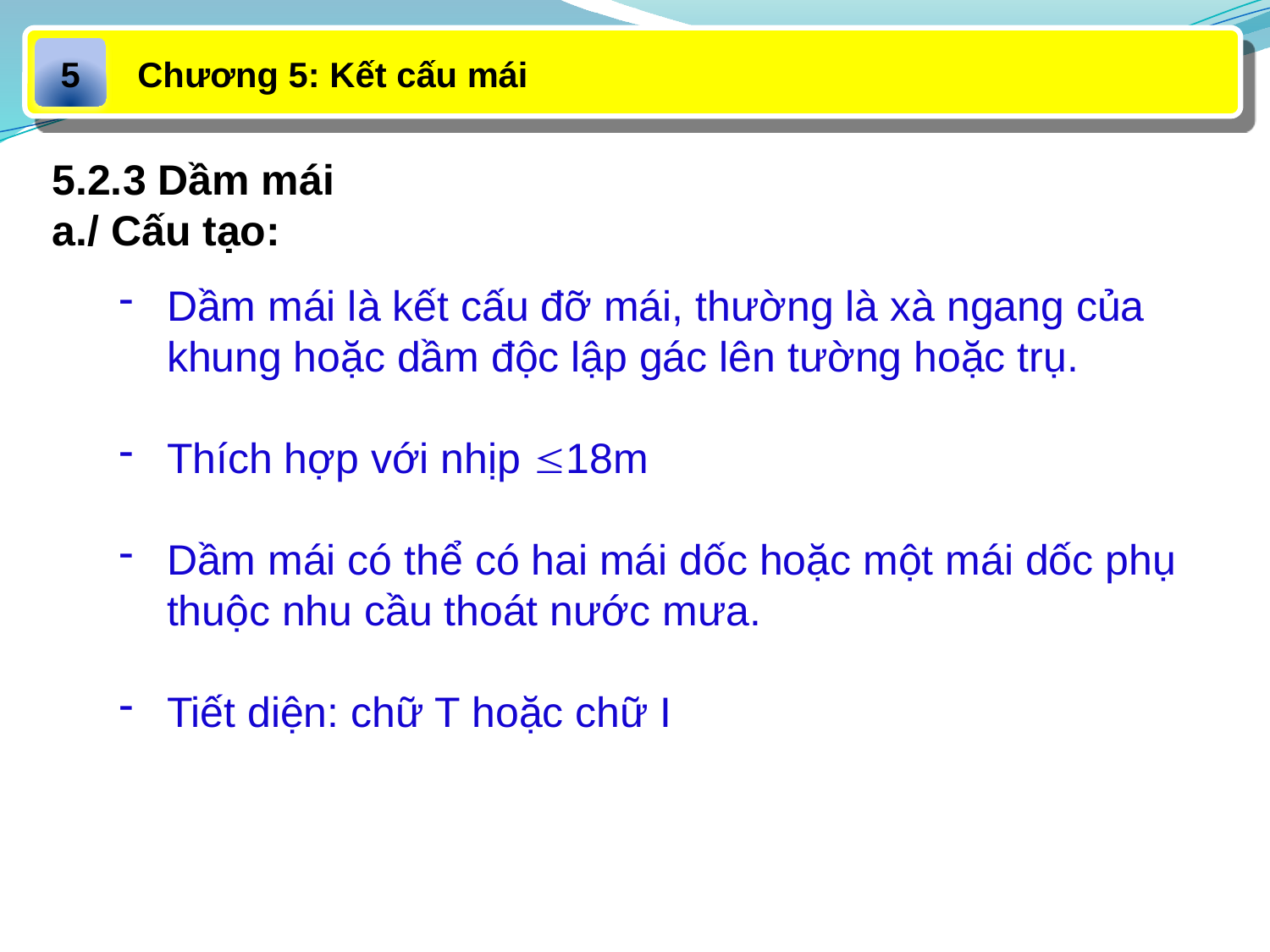

Chương 5: Kết cấu mái
5

5.2.3 Dầm mái
a./ Cấu tạo:
Dầm mái là kết cấu đỡ mái, thường là xà ngang của khung hoặc dầm độc lập gác lên tường hoặc trụ.

Thích hợp với nhịp ≤18m

Dầm mái có thể có hai mái dốc hoặc một mái dốc phụ thuộc nhu cầu thoát nước mưa.

Tiết diện: chữ T hoặc chữ I